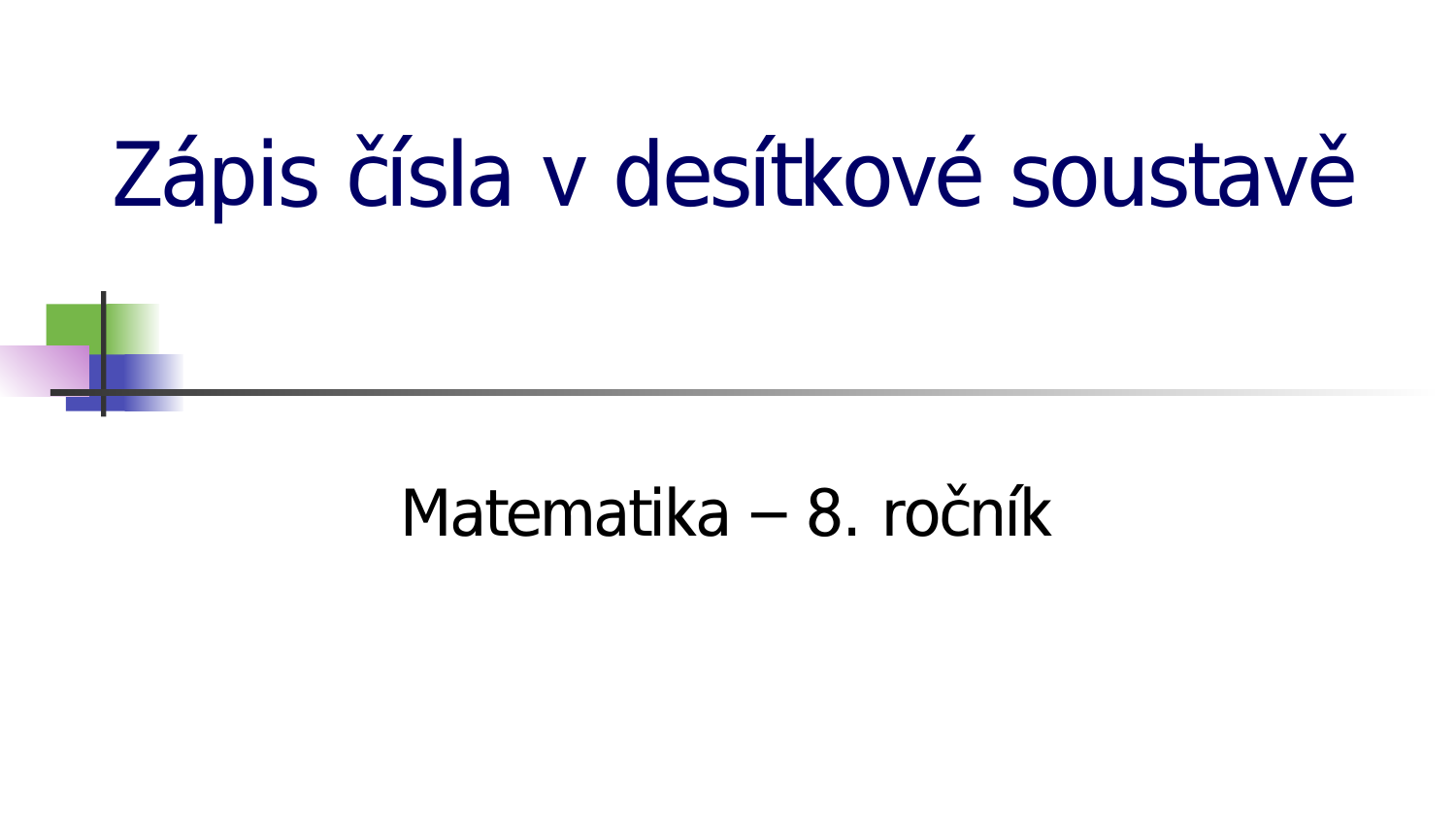

# Zápis čísla v desítkové soustavě
Matematika – 8. ročník